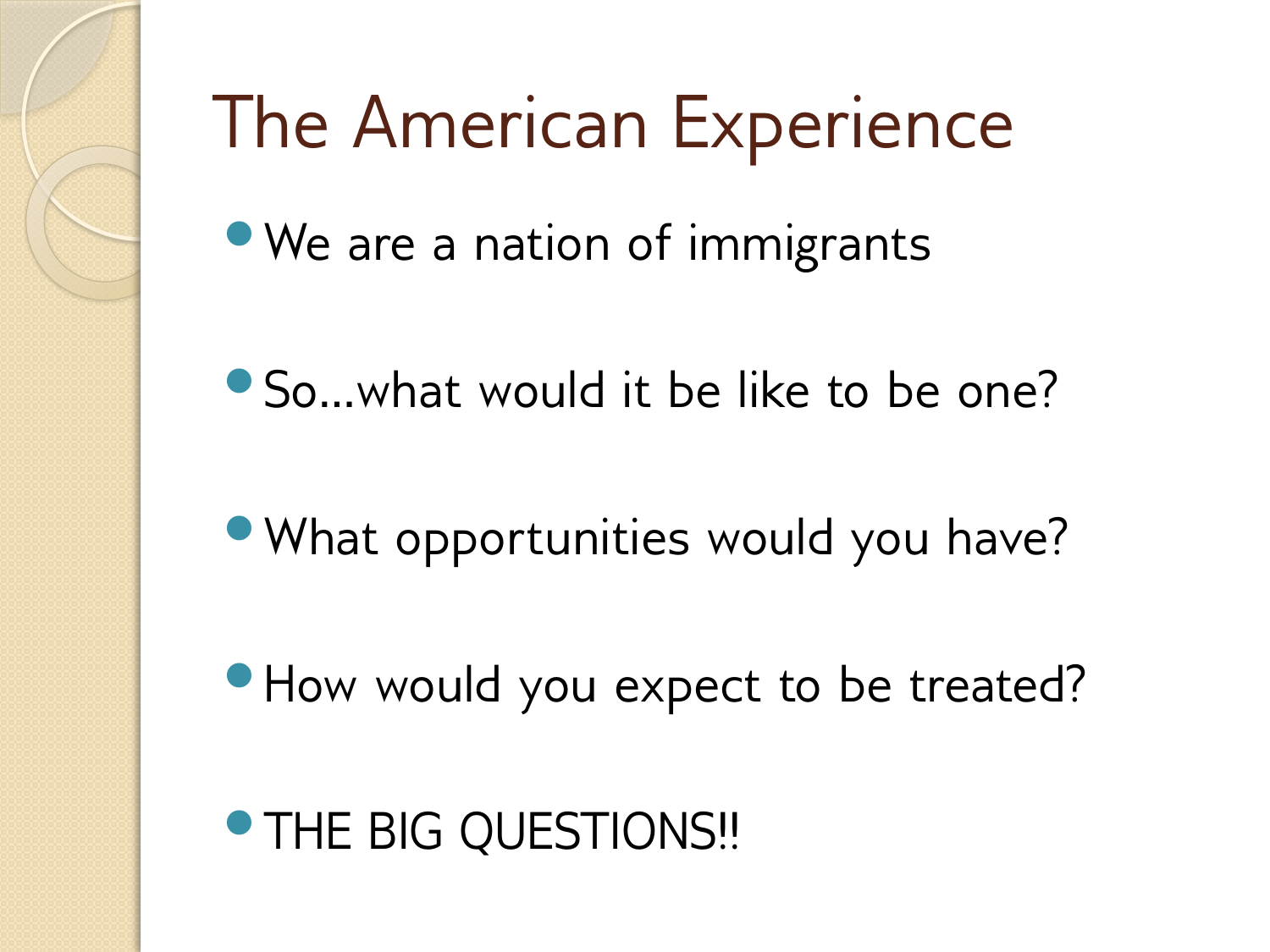

# The American Experience
We are a nation of immigrants

So…what would it be like to be one?

What opportunities would you have?

How would you expect to be treated?

THE BIG QUESTIONS!!